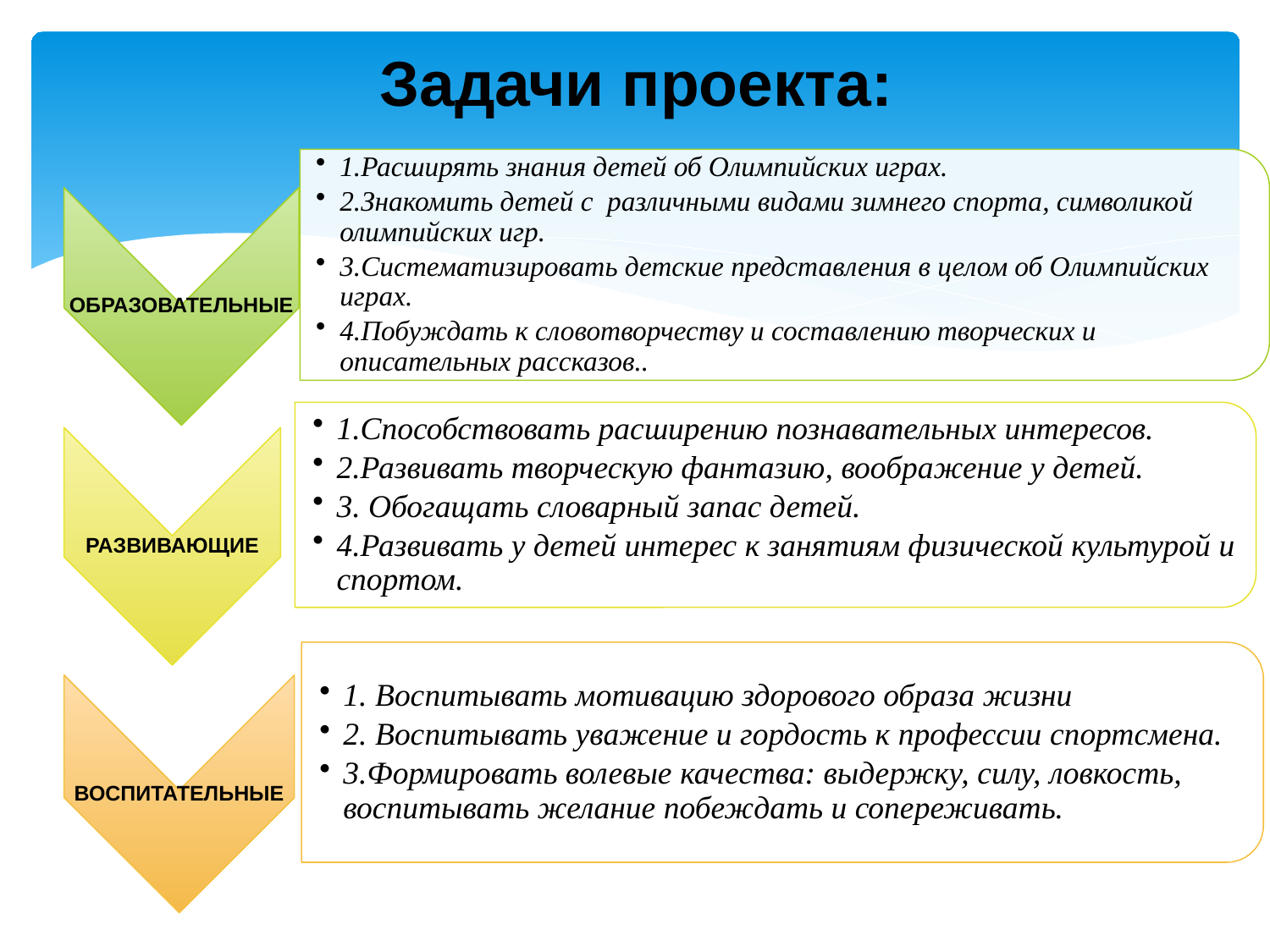

# Задачи проекта:
ОБРАЗОВАТЕЛЬНЫЕ
1.Расширять знания детей об Олимпийских играх.
2.Знакомить детей с  различными видами зимнего спорта, символикой олимпийских игр.
3.Систематизировать детские представления в целом об Олимпийских играх.
4.Побуждать к словотворчеству и составлению творческих и описательных рассказов..
РАЗВИВАЮЩИЕ
1.Способствовать расширению познавательных интересов.
2.Развивать творческую фантазию, воображение у детей.
3. Обогащать словарный запас детей.
4.Развивать у детей интерес к занятиям физической культурой и спортом.
ВОСПИТАТЕЛЬНЫЕ
1. Воспитывать мотивацию здорового образа жизни
2. Воспитывать уважение и гордость к профессии спортсмена.
3.Формировать волевые качества: выдержку, силу, ловкость, воспитывать желание побеждать и сопереживать.